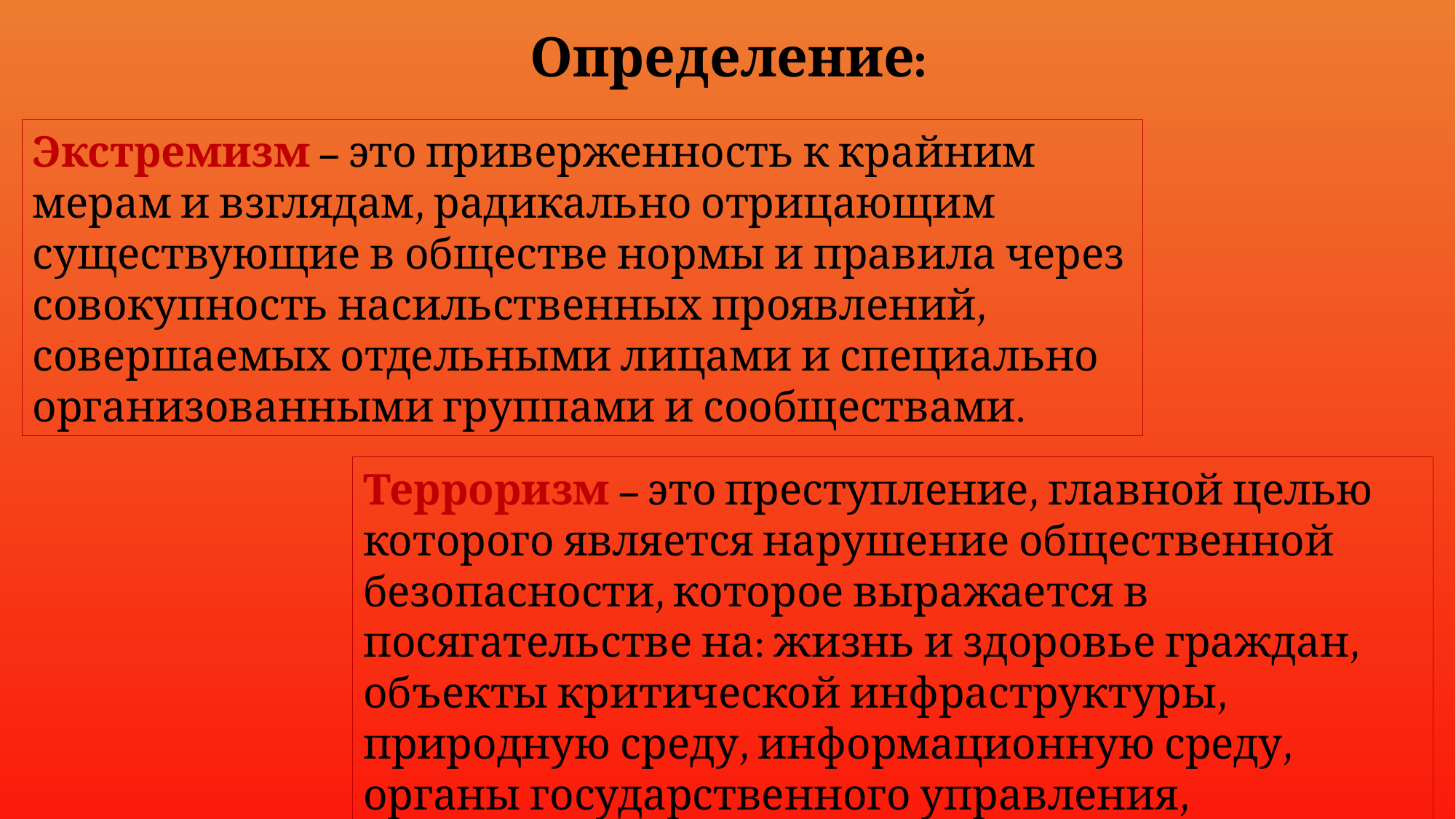

Определение:
Экстремизм – это приверженность к крайним мерам и взглядам, радикально отрицающим существующие в обществе нормы и правила через совокупность насильственных проявлений, совершаемых отдельными лицами и специально организованными группами и сообществами.
Терроризм – это преступление, главной целью которого является нарушение общественной безопасности, которое выражается в посягательстве на: жизнь и здоровье граждан, объекты критической инфраструктуры, природную среду, информационную среду, органы государственного управления, государственных и общественных деятелей.